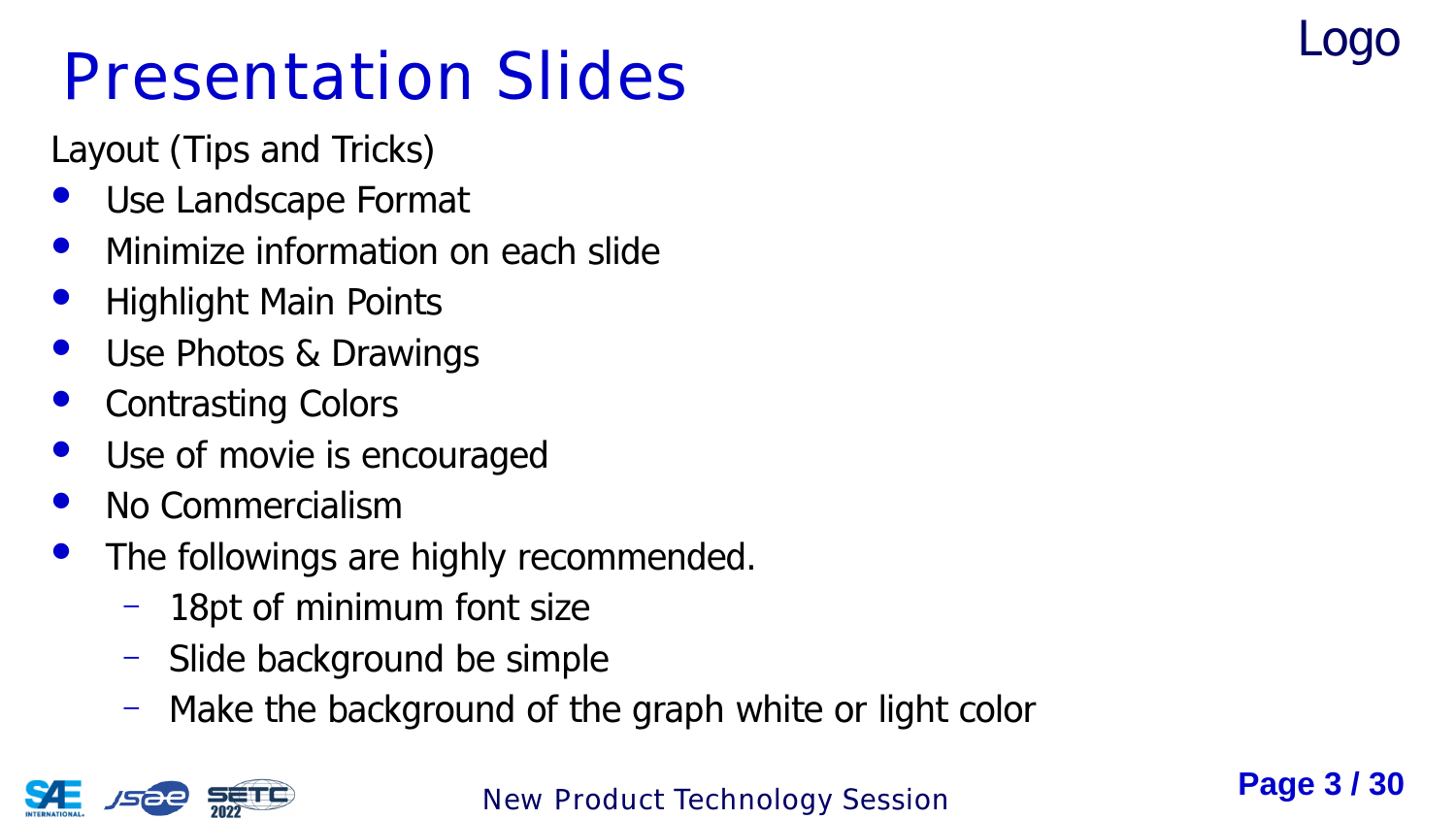

# Presentation Slides
Layout (Tips and Tricks)
Use Landscape Format
Minimize information on each slide
Highlight Main Points
Use Photos & Drawings
Contrasting Colors
Use of movie is encouraged
No Commercialism
The followings are highly recommended.
18pt of minimum font size
Slide background be simple
Make the background of the graph white or light color
Page 3 / 30